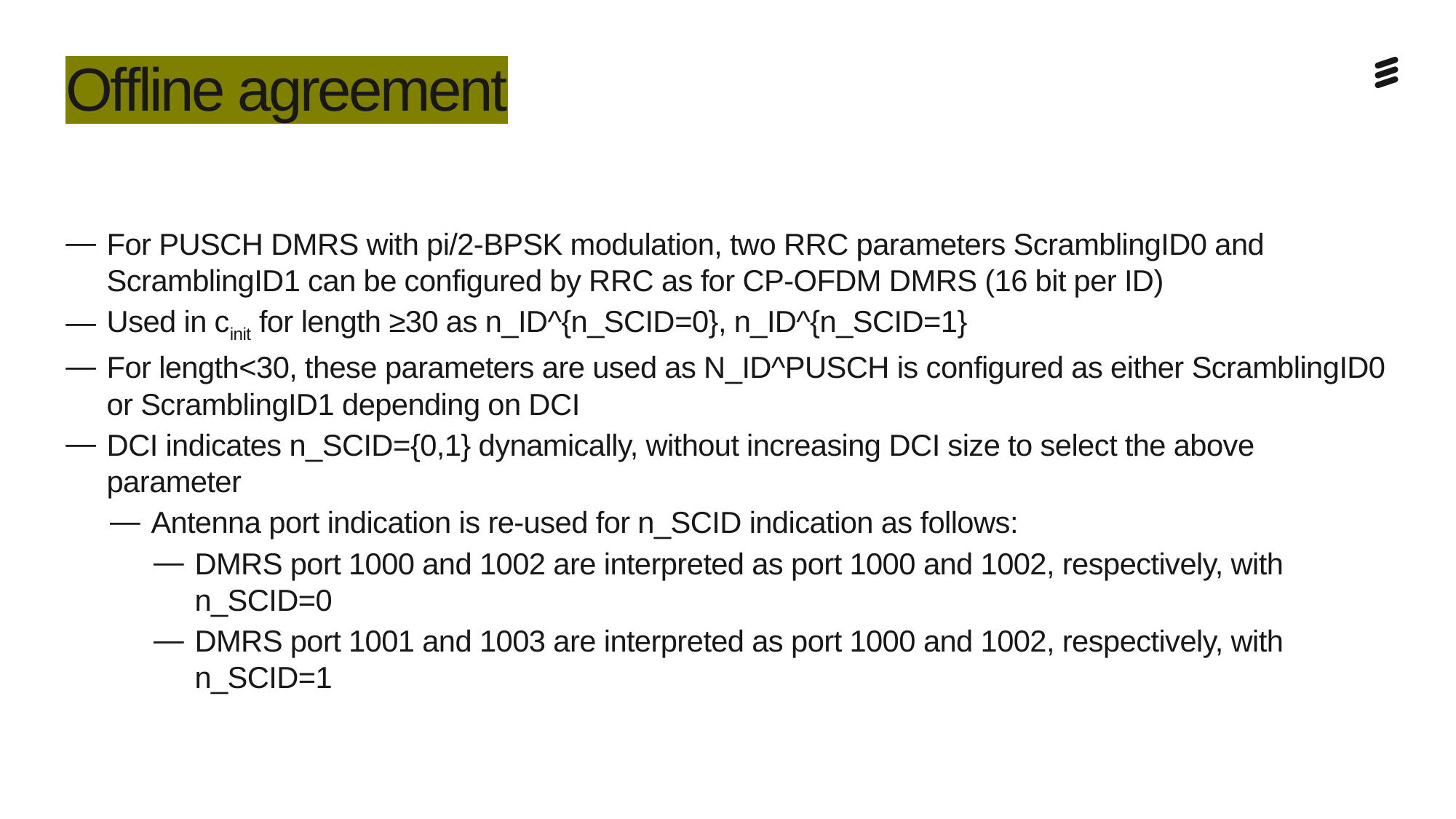

# Offline agreement
For PUSCH DMRS with pi/2-BPSK modulation, two RRC parameters ScramblingID0 and ScramblingID1 can be configured by RRC as for CP-OFDM DMRS (16 bit per ID)
Used in cinit for length ≥30 as n_ID^{n_SCID=0}, n_ID^{n_SCID=1}
For length<30, these parameters are used as N_ID^PUSCH is configured as either ScramblingID0 or ScramblingID1 depending on DCI
DCI indicates n_SCID={0,1} dynamically, without increasing DCI size to select the above parameter
Antenna port indication is re-used for n_SCID indication as follows:
DMRS port 1000 and 1002 are interpreted as port 1000 and 1002, respectively, with n_SCID=0
DMRS port 1001 and 1003 are interpreted as port 1000 and 1002, respectively, with n_SCID=1